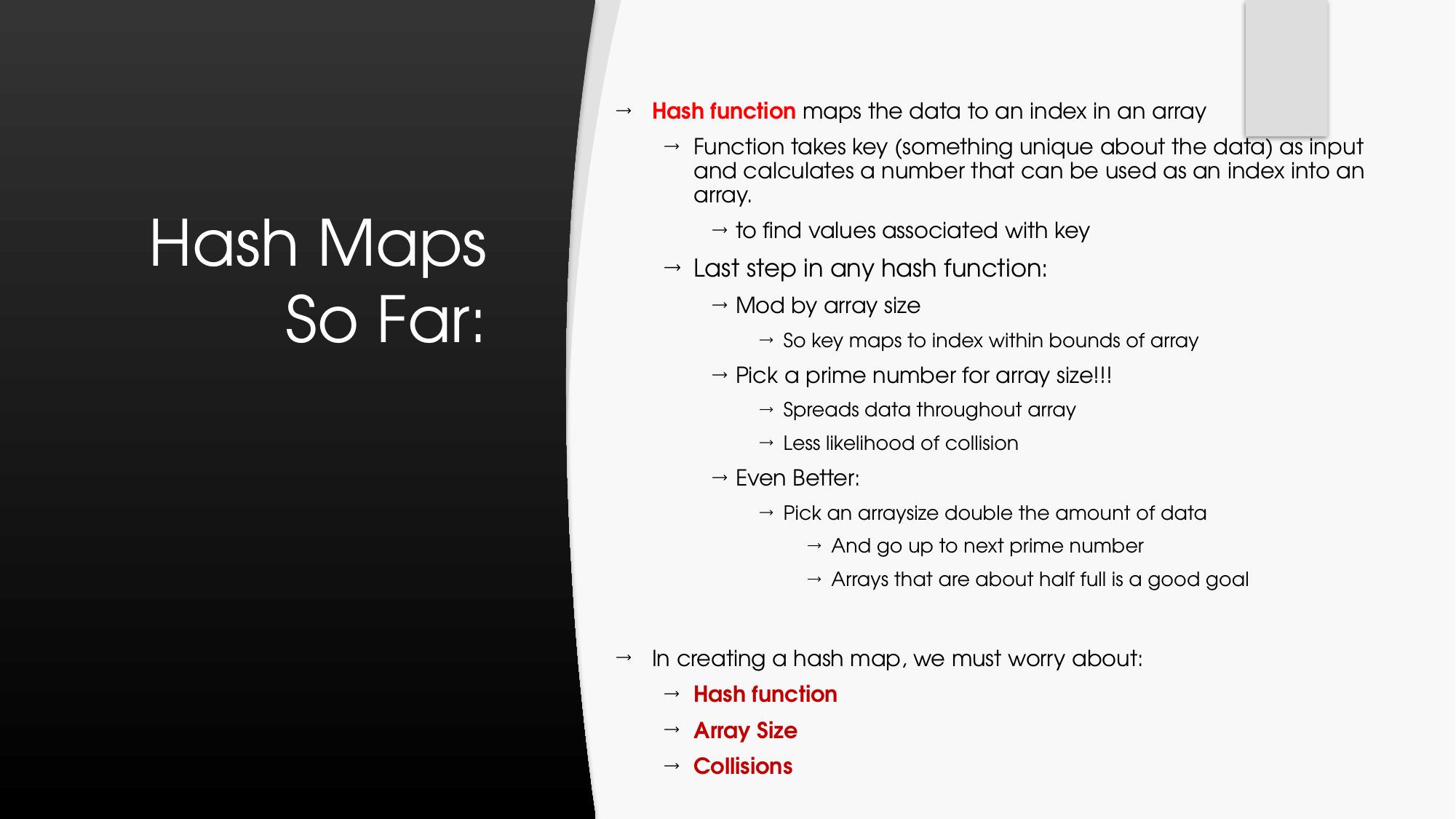

Hash function maps the data to an index in an array
Function takes key (something unique about the data) as input and calculates a number that can be used as an index into an array.
to find values associated with key
Last step in any hash function:
Mod by array size
So key maps to index within bounds of array
Pick a prime number for array size!!!
Spreads data throughout array
Less likelihood of collision
Even Better:
Pick an arraysize double the amount of data
And go up to next prime number
Arrays that are about half full is a good goal

In creating a hash map, we must worry about:
Hash function
Array Size
Collisions
# Hash Maps So Far: